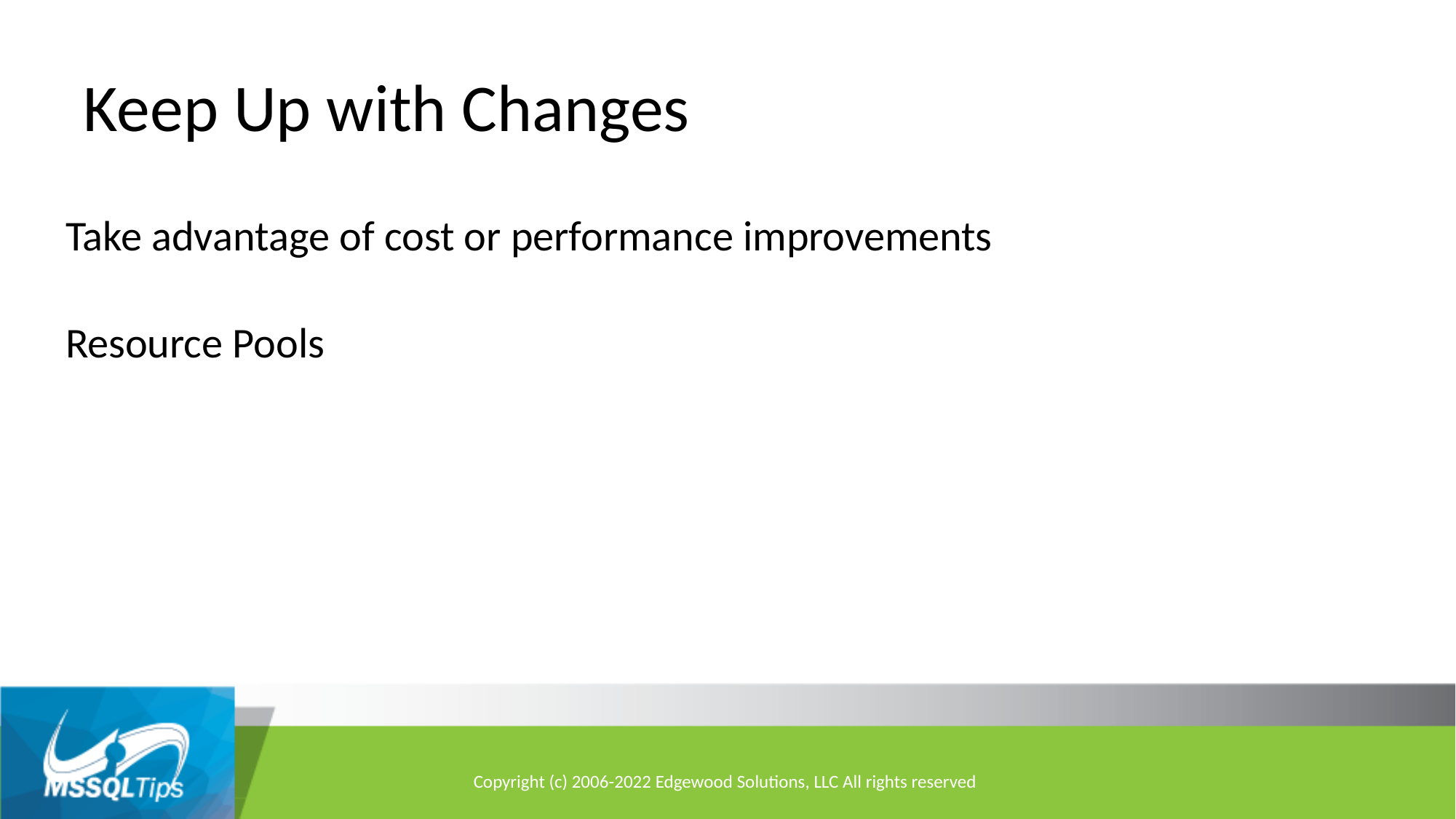

# Keep Up with Changes

Take advantage of cost or performance improvements

Resource Pools